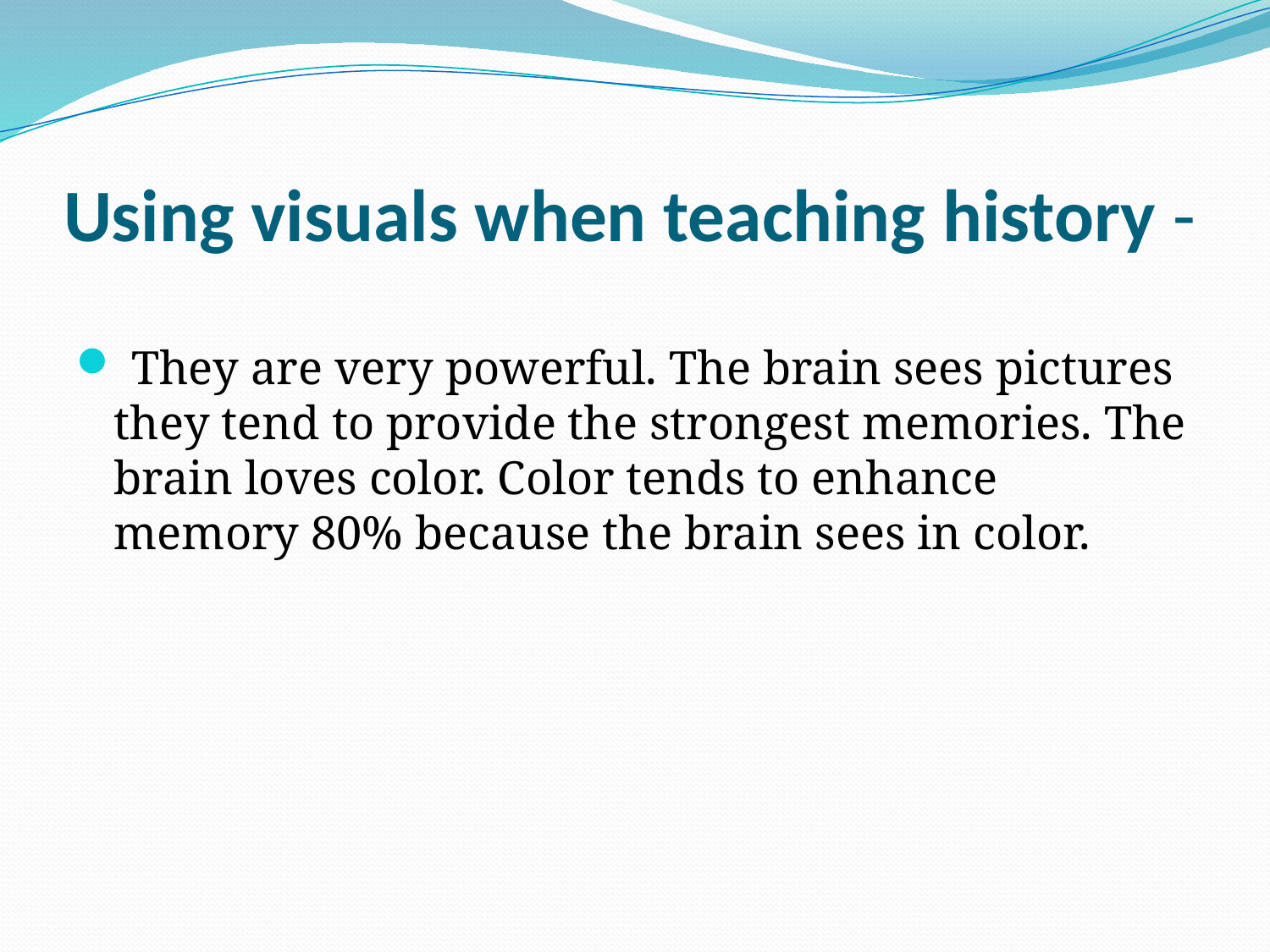

# Using visuals when teaching history -

 They are very powerful. The brain sees pictures they tend to provide the strongest memories. The brain loves color. Color tends to enhance memory 80% because the brain sees in color.